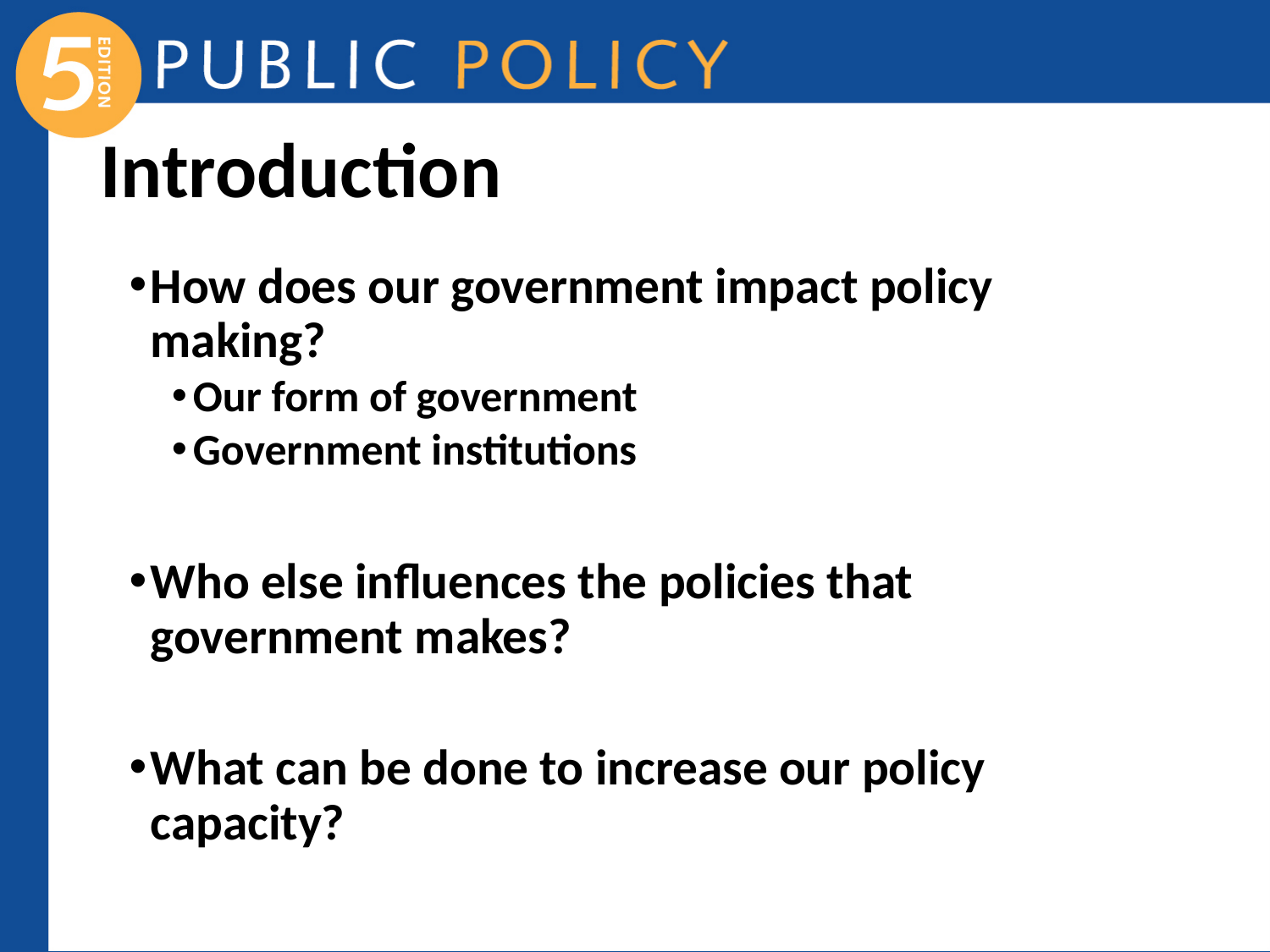

# Introduction
How does our government impact policy making?
Our form of government
Government institutions

Who else influences the policies that government makes?

What can be done to increase our policy capacity?